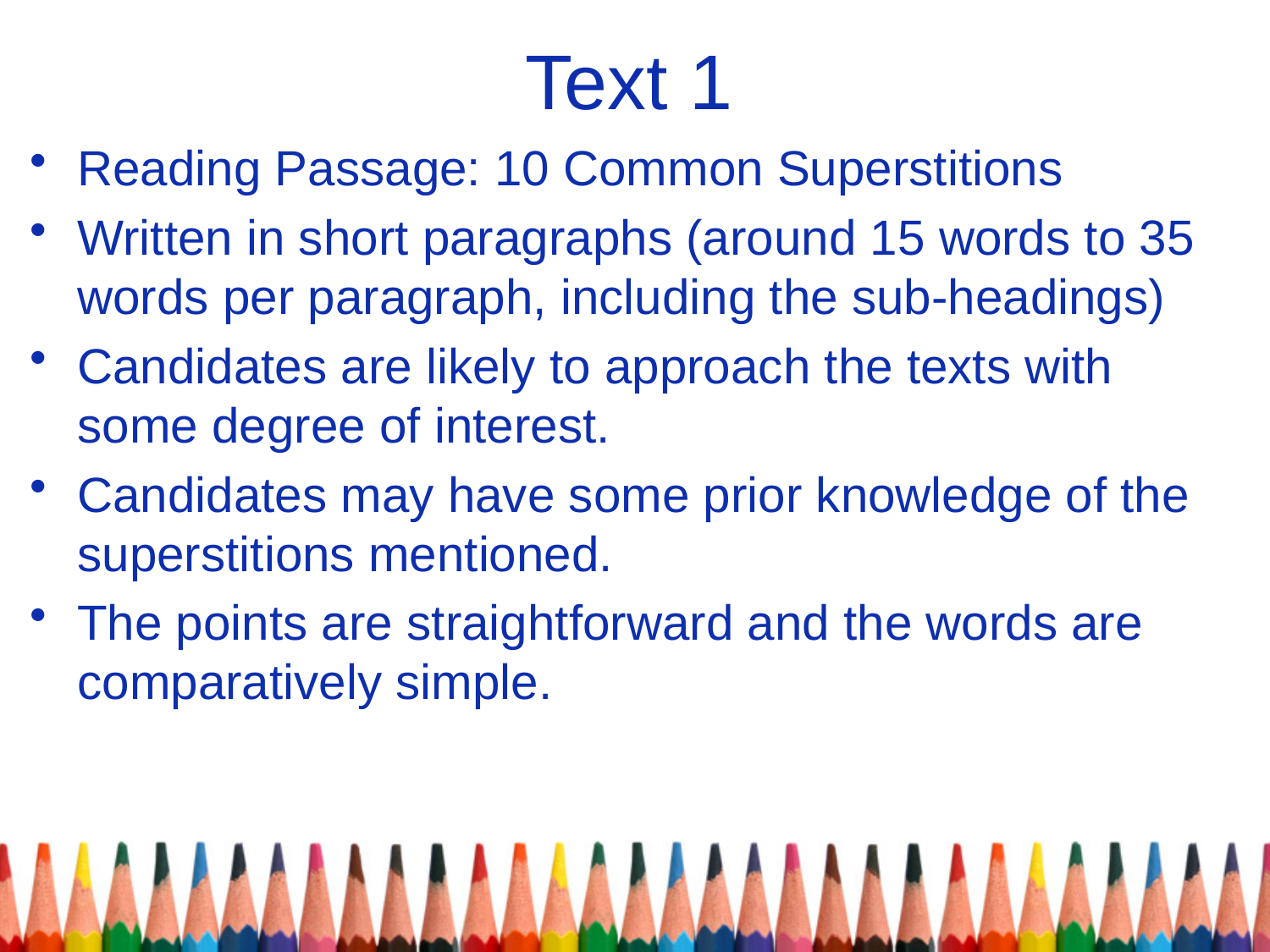

# Text 1
Reading Passage: 10 Common Superstitions
Written in short paragraphs (around 15 words to 35 words per paragraph, including the sub-headings)
Candidates are likely to approach the texts with some degree of interest.
Candidates may have some prior knowledge of the superstitions mentioned.
The points are straightforward and the words are comparatively simple.